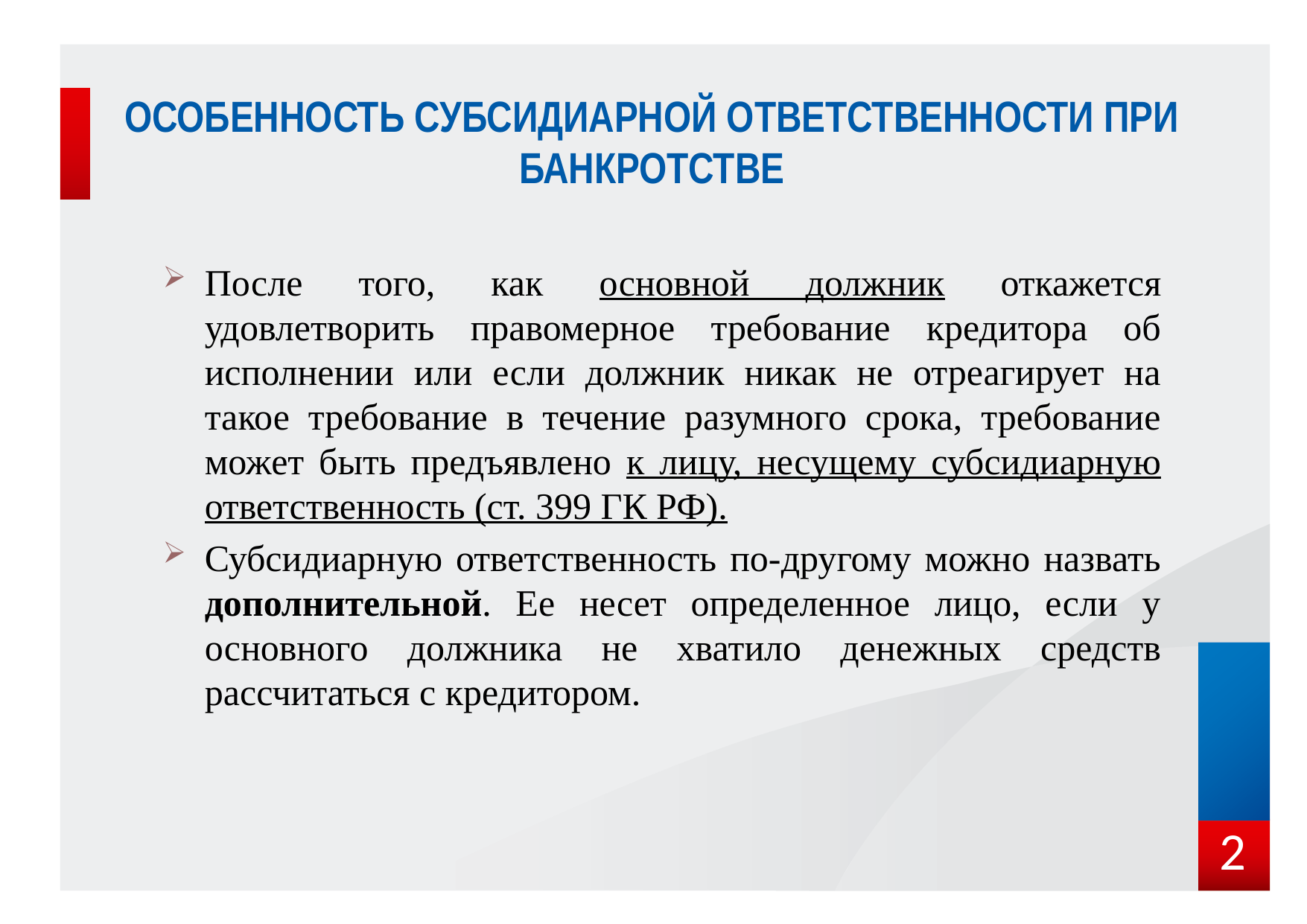

# Особенность субсидиарной ответственности при банкротстве
После того, как основной должник откажется удовлетворить правомерное требование кредитора об исполнении или если должник никак не отреагирует на такое требование в течение разумного срока, требование может быть предъявлено к лицу, несущему субсидиарную ответственность (ст. 399 ГК РФ).
Субсидиарную ответственность по-другому можно назвать дополнительной. Ее несет определенное лицо, если у основного должника не хватило денежных средств рассчитаться с кредитором.

2